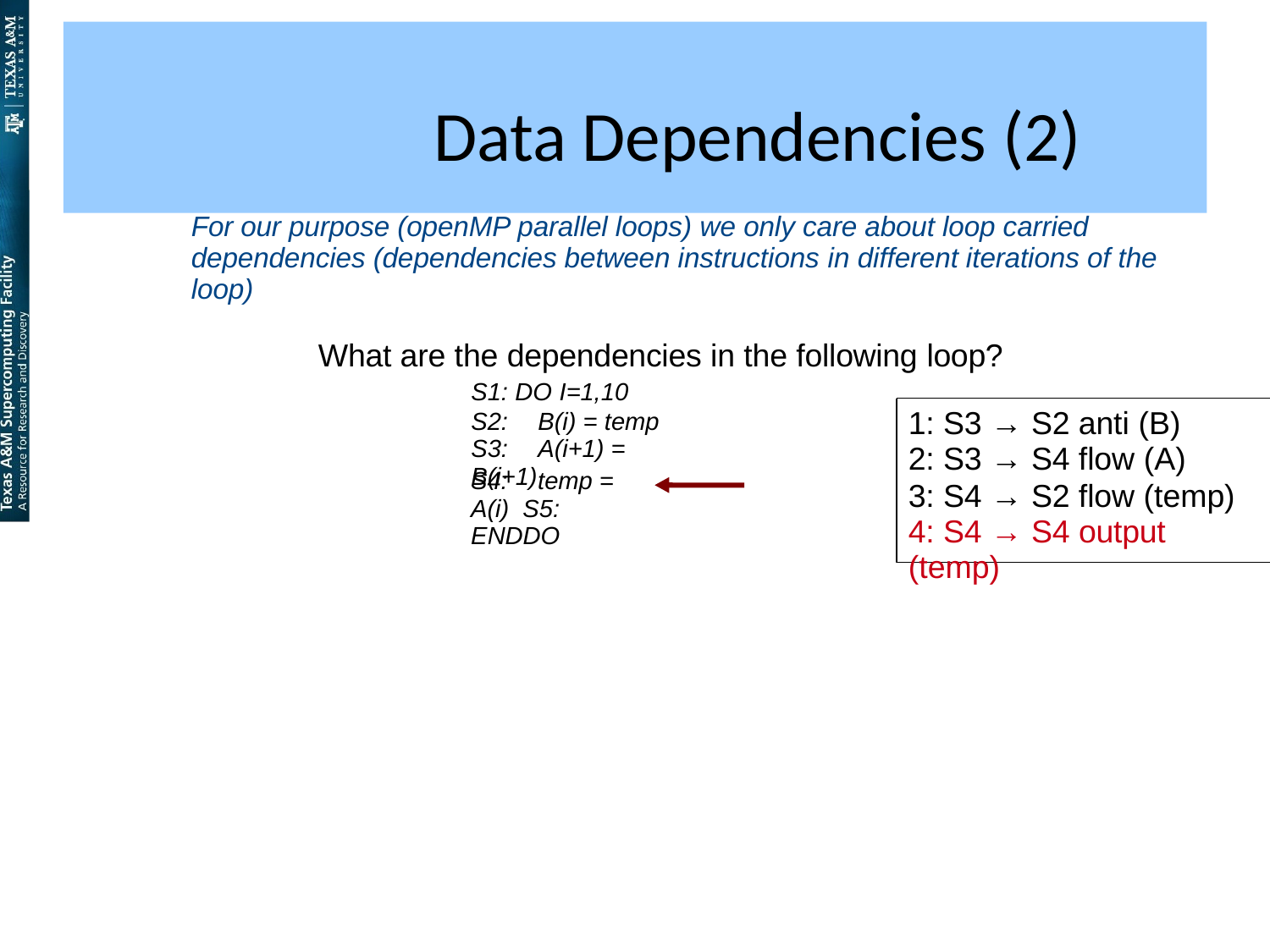

# Data Dependencies (2)
For our purpose (openMP parallel loops) we only care about loop carried  dependencies (dependencies between instructions in different iterations of the loop)

What are the dependencies in the following loop?
S1: DO I=1,10
S2:	B(i) = temp  S3:	A(i+1) = B(i+1)

1: S3 → S2 anti (B)
2: S3 → S4 flow (A)
3: S4 → S2 flow (temp)  4: S4 → S4 output (temp)
S4:	temp = A(i)  S5: ENDDO